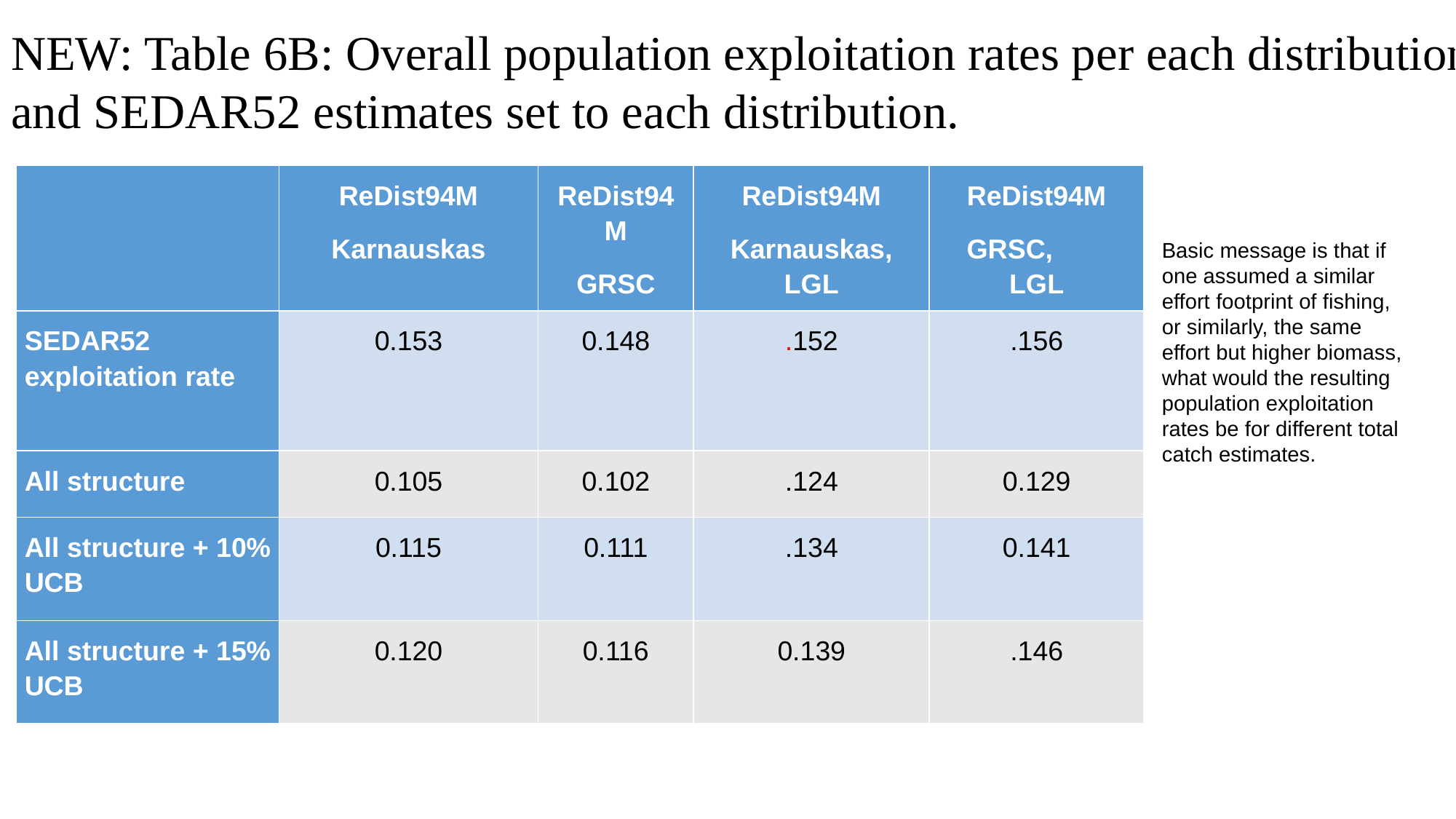

NEW: Table 6B: Overall population exploitation rates per each distribution and SEDAR52 estimates set to each distribution.

|  | ReDist94M Karnauskas | ReDist94M GRSC | ReDist94M Karnauskas, LGL | ReDist94M GRSC, LGL |
| --- | --- | --- | --- | --- |
| SEDAR52 exploitation rate | 0.153 | 0.148 | .152 | .156 |
| All structure | 0.105 | 0.102 | .124 | 0.129 |
| All structure + 10% UCB | 0.115 | 0.111 | .134 | 0.141 |
| All structure + 15% UCB | 0.120 | 0.116 | 0.139 | .146 |
Basic message is that if one assumed a similar effort footprint of fishing, or similarly, the same effort but higher biomass, what would the resulting population exploitation rates be for different total catch estimates.